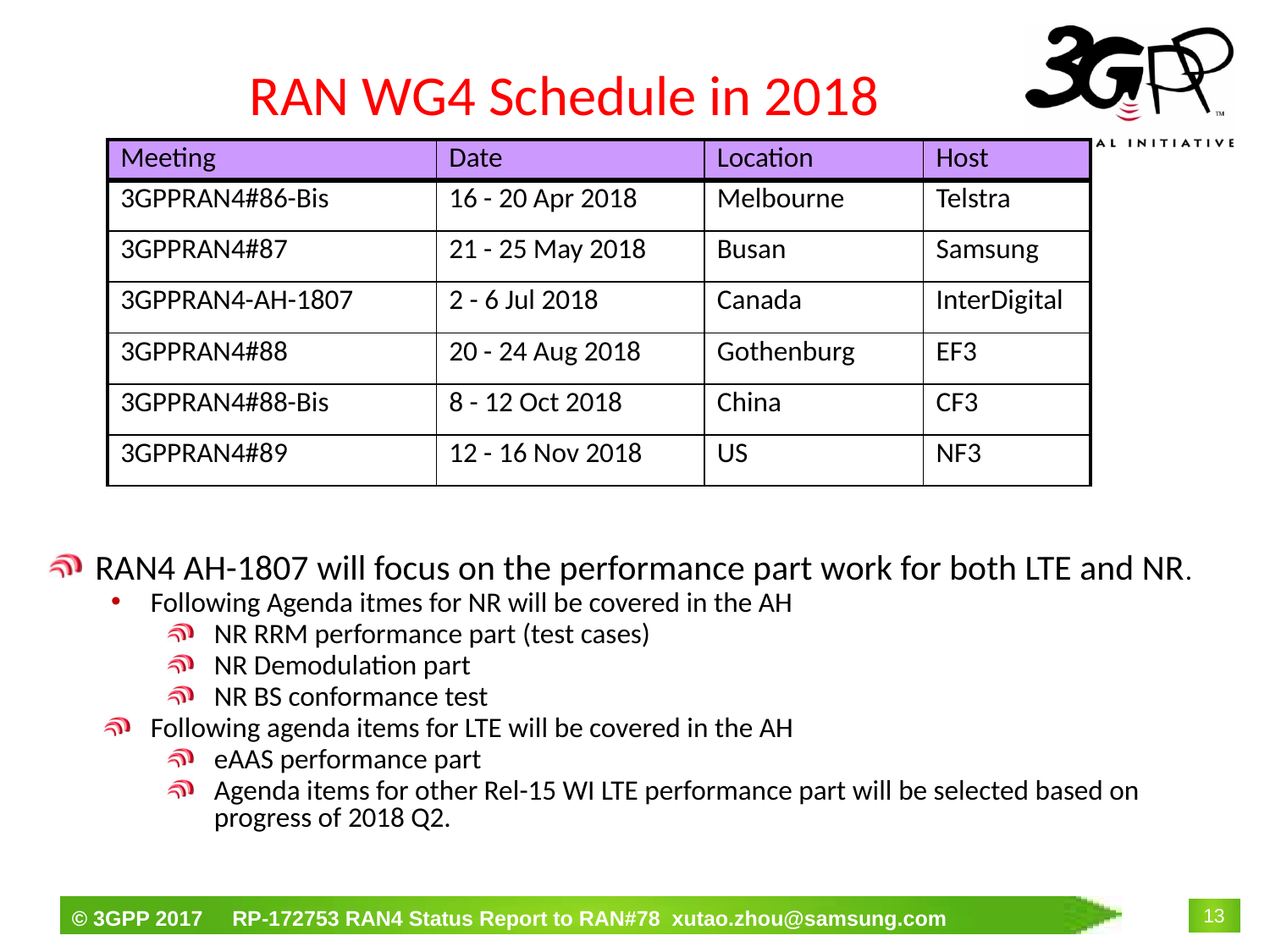

# RAN WG4 Schedule in 2018
| Meeting | Date | Location | Host |
| --- | --- | --- | --- |
| 3GPPRAN4#86-Bis | 16 - 20 Apr 2018 | Melbourne | Telstra |
| 3GPPRAN4#87 | 21 - 25 May 2018 | Busan | Samsung |
| 3GPPRAN4-AH-1807 | 2 - 6 Jul 2018 | Canada | InterDigital |
| 3GPPRAN4#88 | 20 - 24 Aug 2018 | Gothenburg | EF3 |
| 3GPPRAN4#88-Bis | 8 - 12 Oct 2018 | China | CF3 |
| 3GPPRAN4#89 | 12 - 16 Nov 2018 | US | NF3 |

RAN4 AH-1807 will focus on the performance part work for both LTE and NR.
Following Agenda itmes for NR will be covered in the AH
NR RRM performance part (test cases)
NR Demodulation part
NR BS conformance test
Following agenda items for LTE will be covered in the AH
eAAS performance part
Agenda items for other Rel-15 WI LTE performance part will be selected based on progress of 2018 Q2.